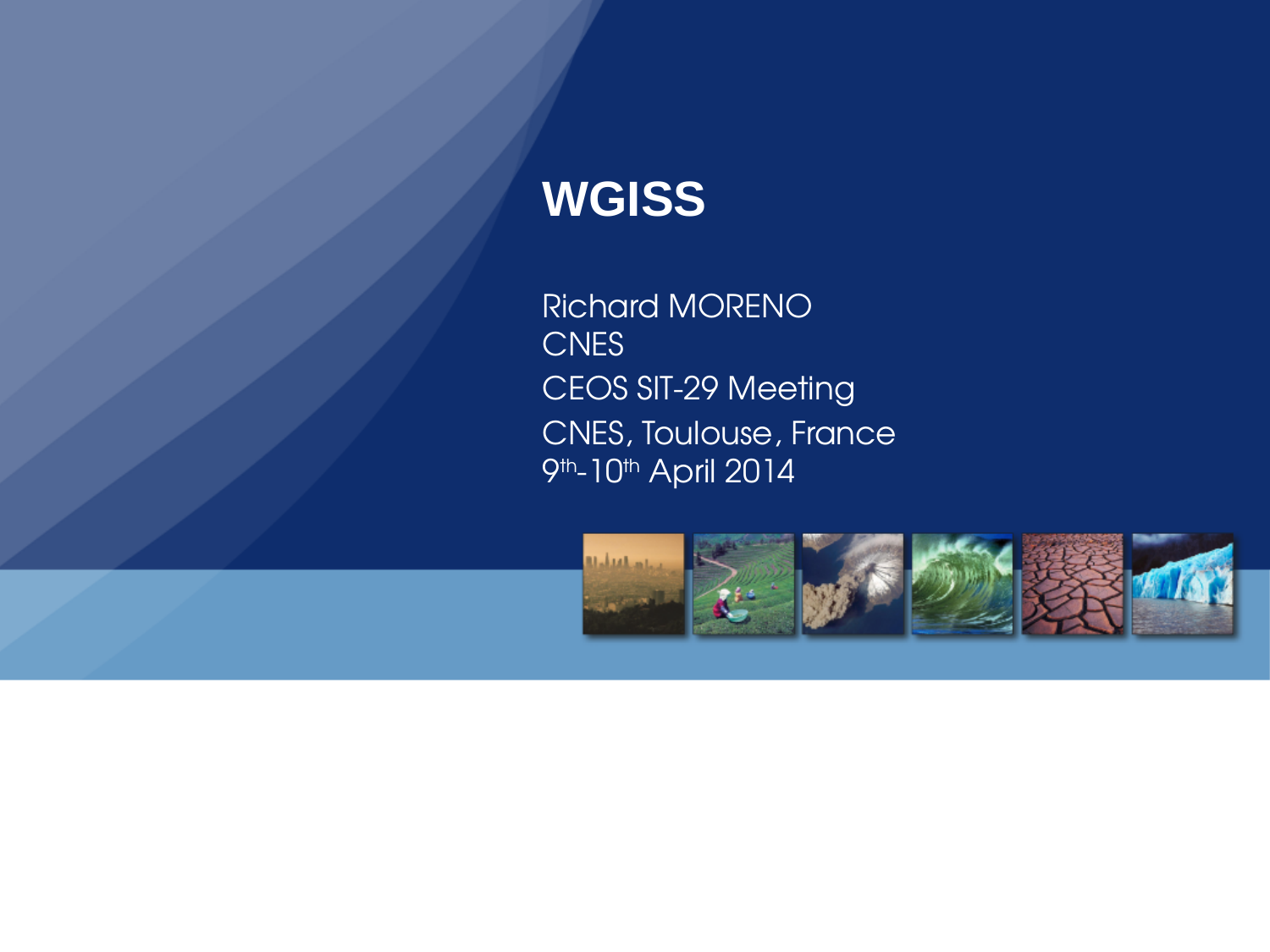

# WGISS
Richard MORENO
CNES
CEOS SIT-29 Meeting
CNES, Toulouse, France
9th-10th April 2014